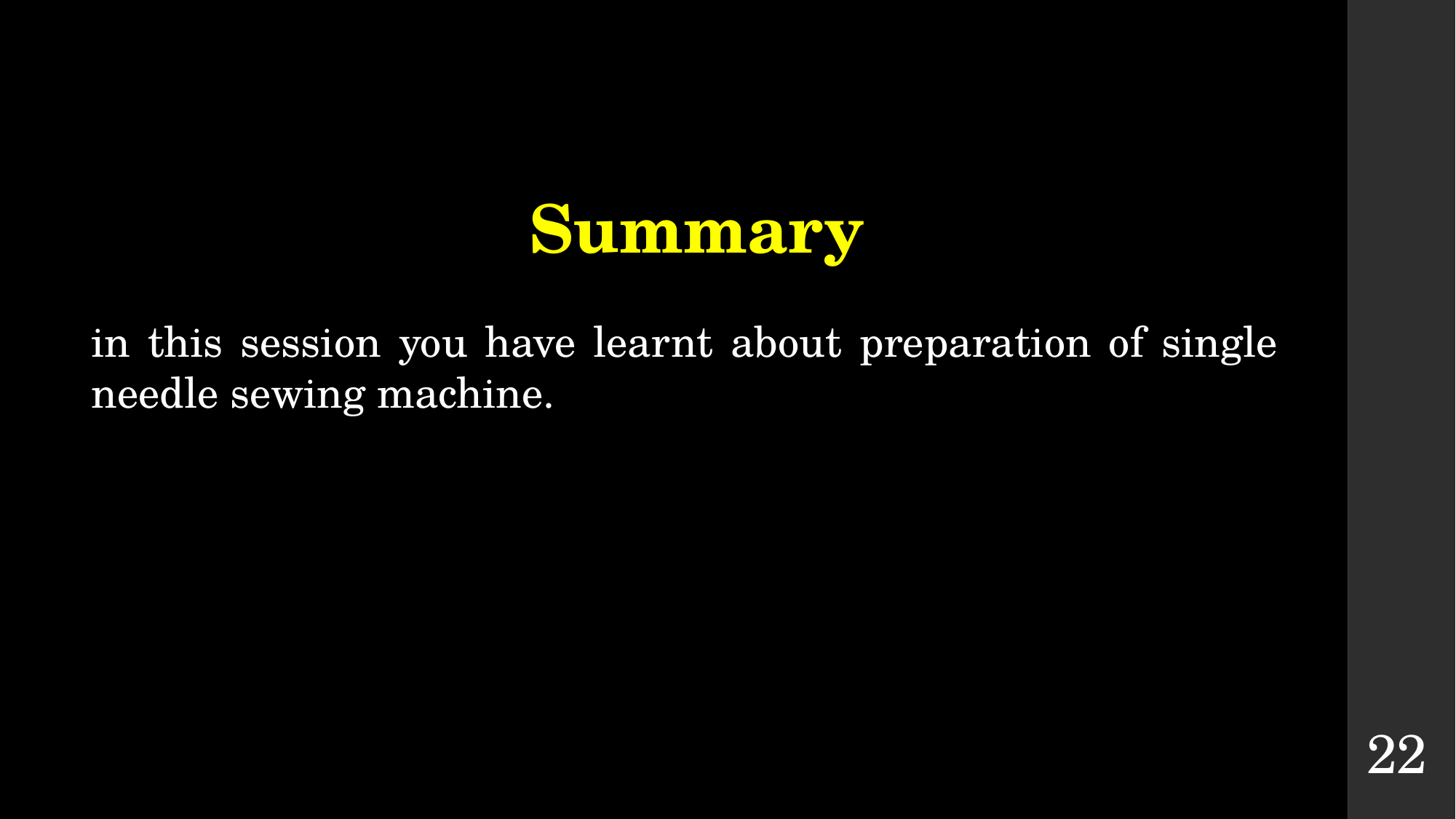

# Summary
in this session you have learnt about preparation of single needle sewing machine.
22